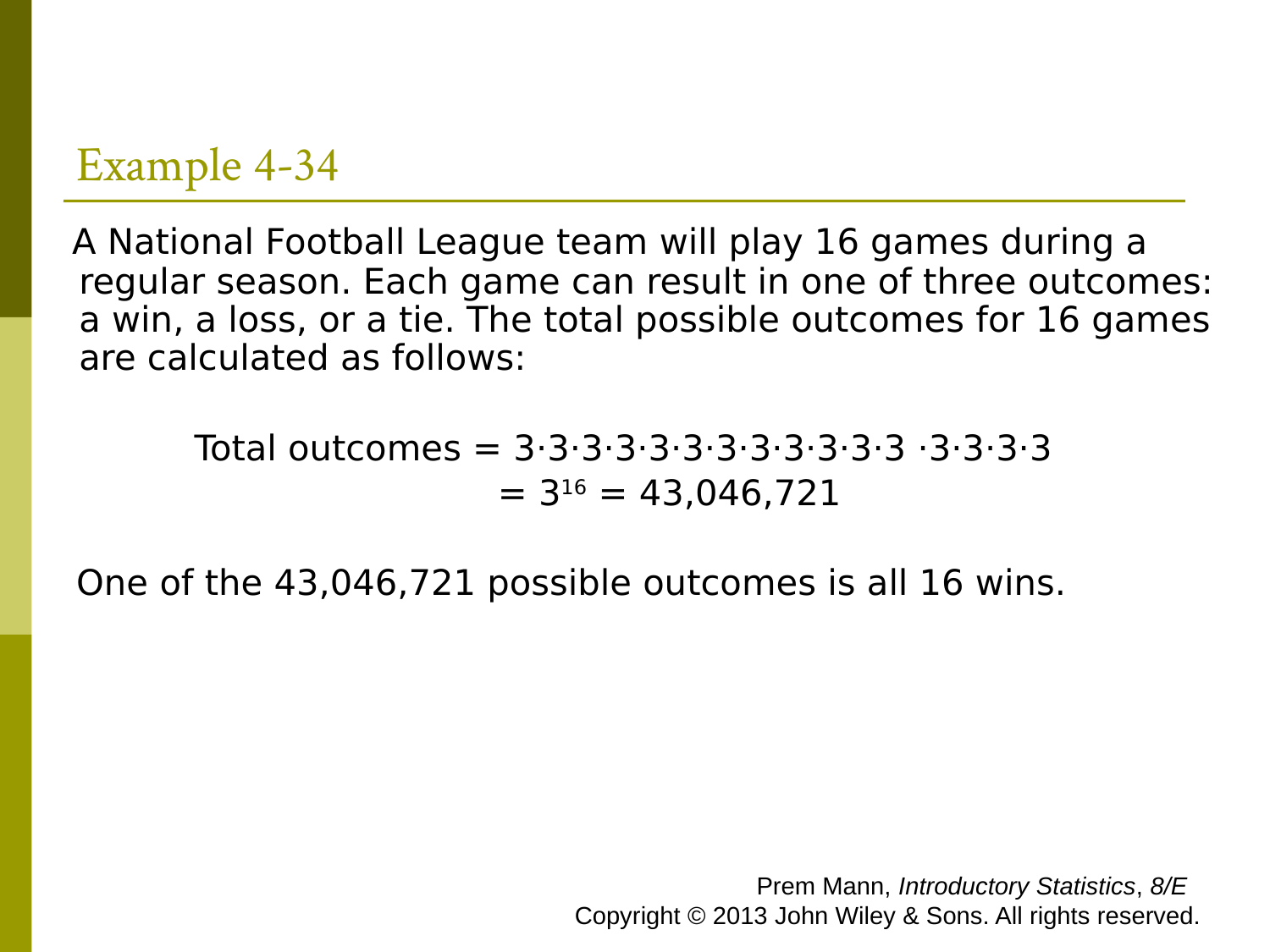

# Example 4-34
   A National Football League team will play 16 games during a regular season. Each game can result in one of three outcomes: a win, a loss, or a tie. The total possible outcomes for 16 games are calculated as follows:

Total outcomes = 3·3·3·3·3·3·3·3·3·3·3·3 ·3·3·3·3
	    = 316 = 43,046,721

    One of the 43,046,721 possible outcomes is all 16 wins.
                          Prem Mann, Introductory Statistics, 8/E Copyright © 2013 John Wiley & Sons. All rights reserved.